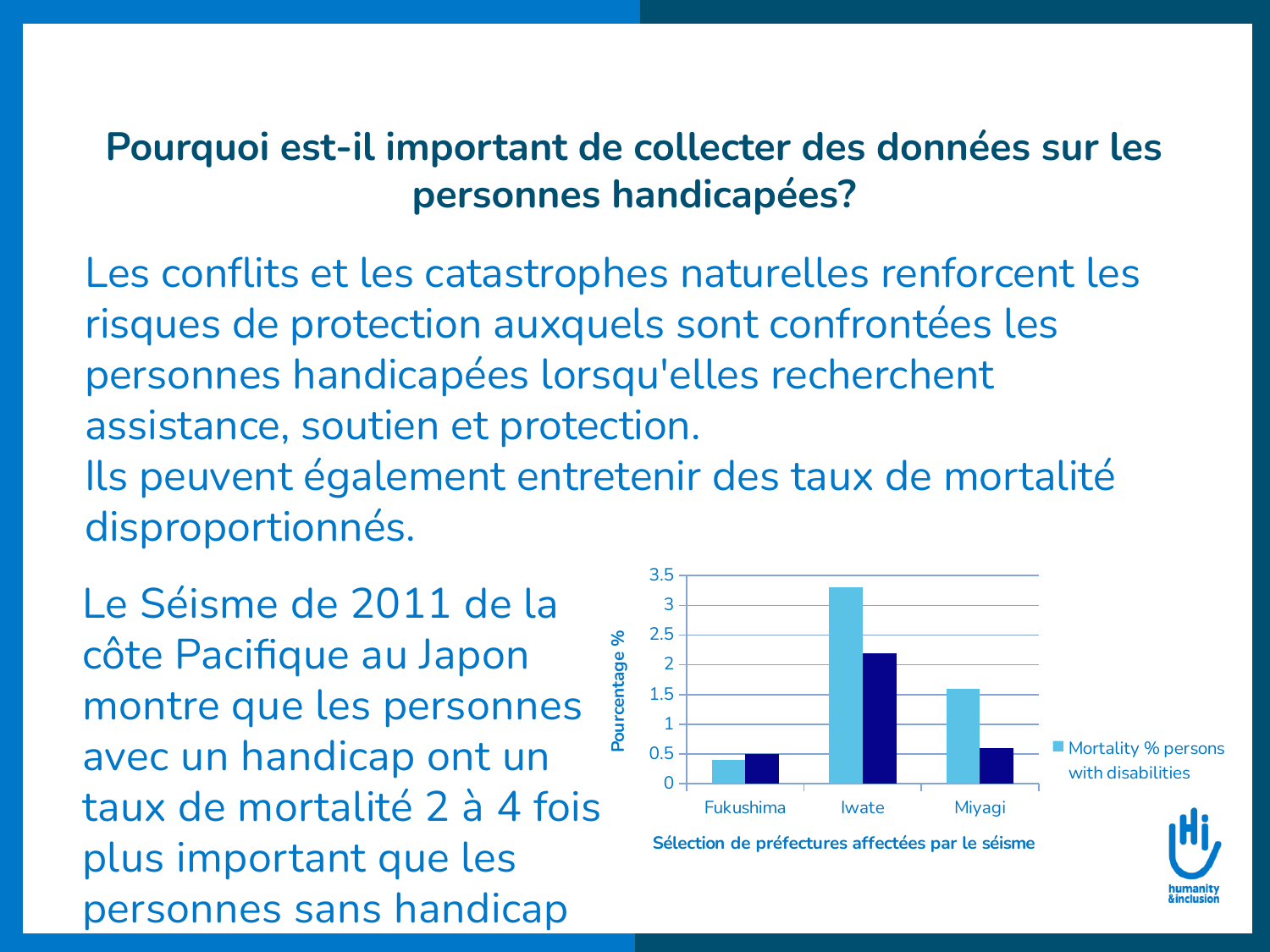

# Pourquoi est-il important de collecter des données sur les personnes handicapées?
Les conflits et les catastrophes naturelles renforcent les risques de protection auxquels sont confrontées les personnes handicapées lorsqu'elles recherchent assistance, soutien et protection.
Ils peuvent également entretenir des taux de mortalité disproportionnés.

### Chart

| Category | Mortality % persons with disabilities | Mortality % for population |
|---|---|---|
| Fukushima | 0.4 | 0.5 |
| Iwate | 3.3 | 2.2 |
| Miyagi | 1.6 | 0.6 |
Le Séisme de 2011 de la côte Pacifique au Japon montre que les personnes avec un handicap ont un taux de mortalité 2 à 4 fois plus important que les personnes sans handicap